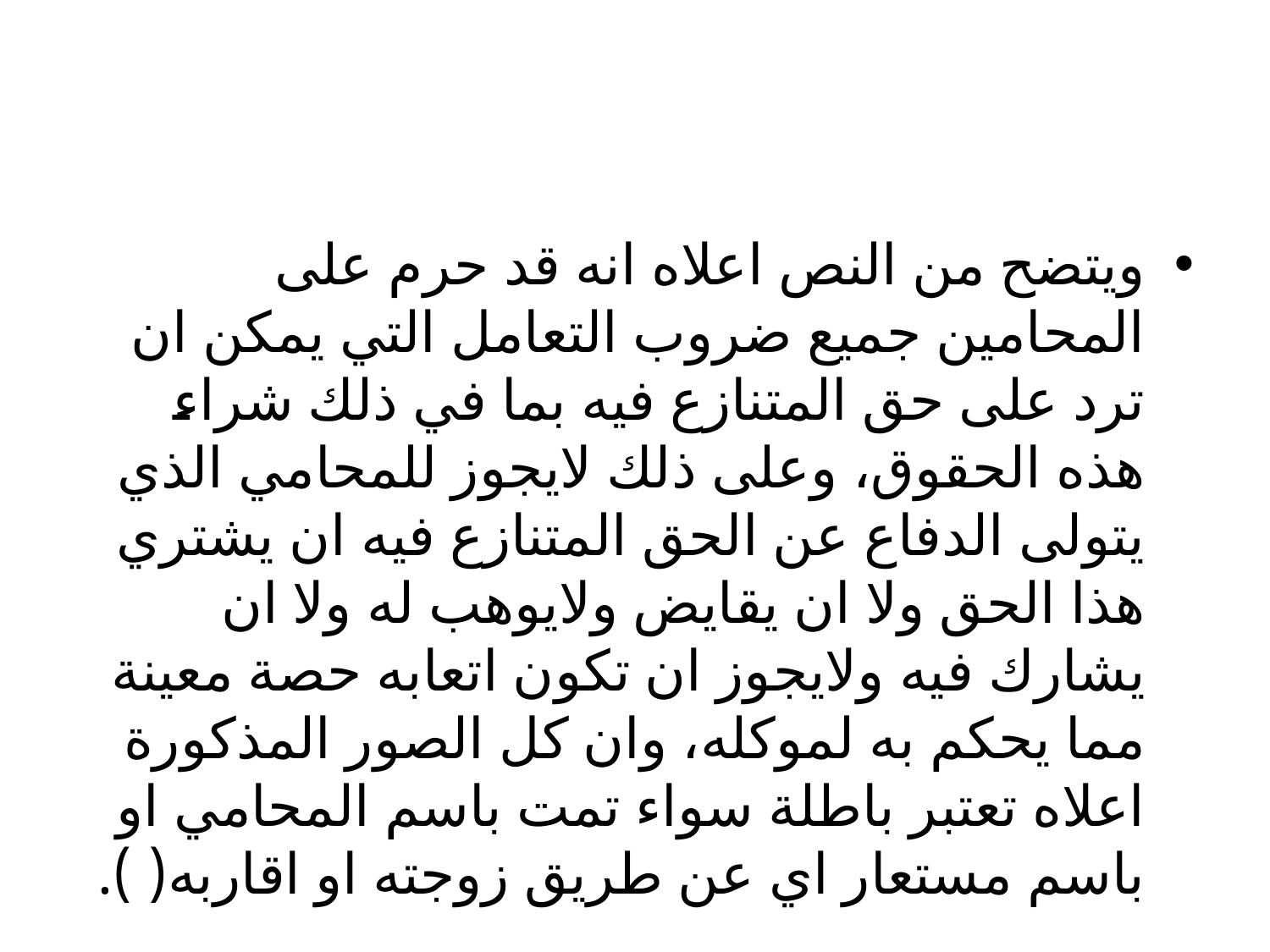

#
ويتضح من النص اعلاه انه قد حرم على المحامين جميع ضروب التعامل التي يمكن ان ترد على حق المتنازع فيه بما في ذلك شراء هذه الحقوق، وعلى ذلك لايجوز للمحامي الذي يتولى الدفاع عن الحق المتنازع فيه ان يشتري هذا الحق ولا ان يقايض ولايوهب له ولا ان يشارك فيه ولايجوز ان تكون اتعابه حصة معينة مما يحكم به لموكله، وان كل الصور المذكورة اعلاه تعتبر باطلة سواء تمت باسم المحامي او باسم مستعار اي عن طريق زوجته او اقاربه( ).